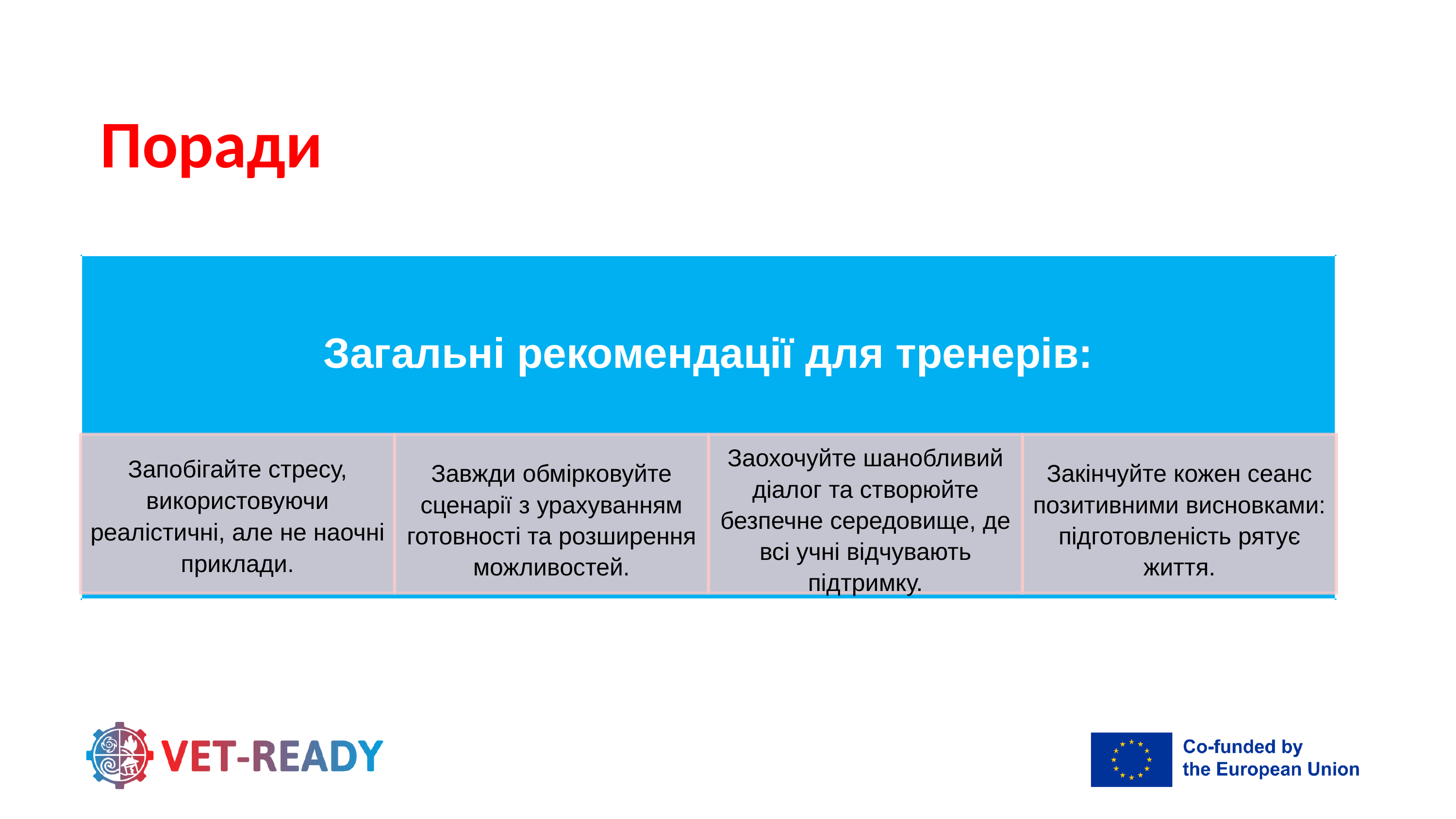

Поради

Загальні рекомендації для тренерів:

Запобігайте стресу, використовуючи реалістичні, але не наочні приклади.

Завжди обмірковуйте сценарії з урахуванням готовності та розширення можливостей.

Заохочуйте шанобливий діалог та створюйте безпечне середовище, де всі учні відчувають підтримку.

Закінчуйте кожен сеанс позитивними висновками: підготовленість рятує життя.